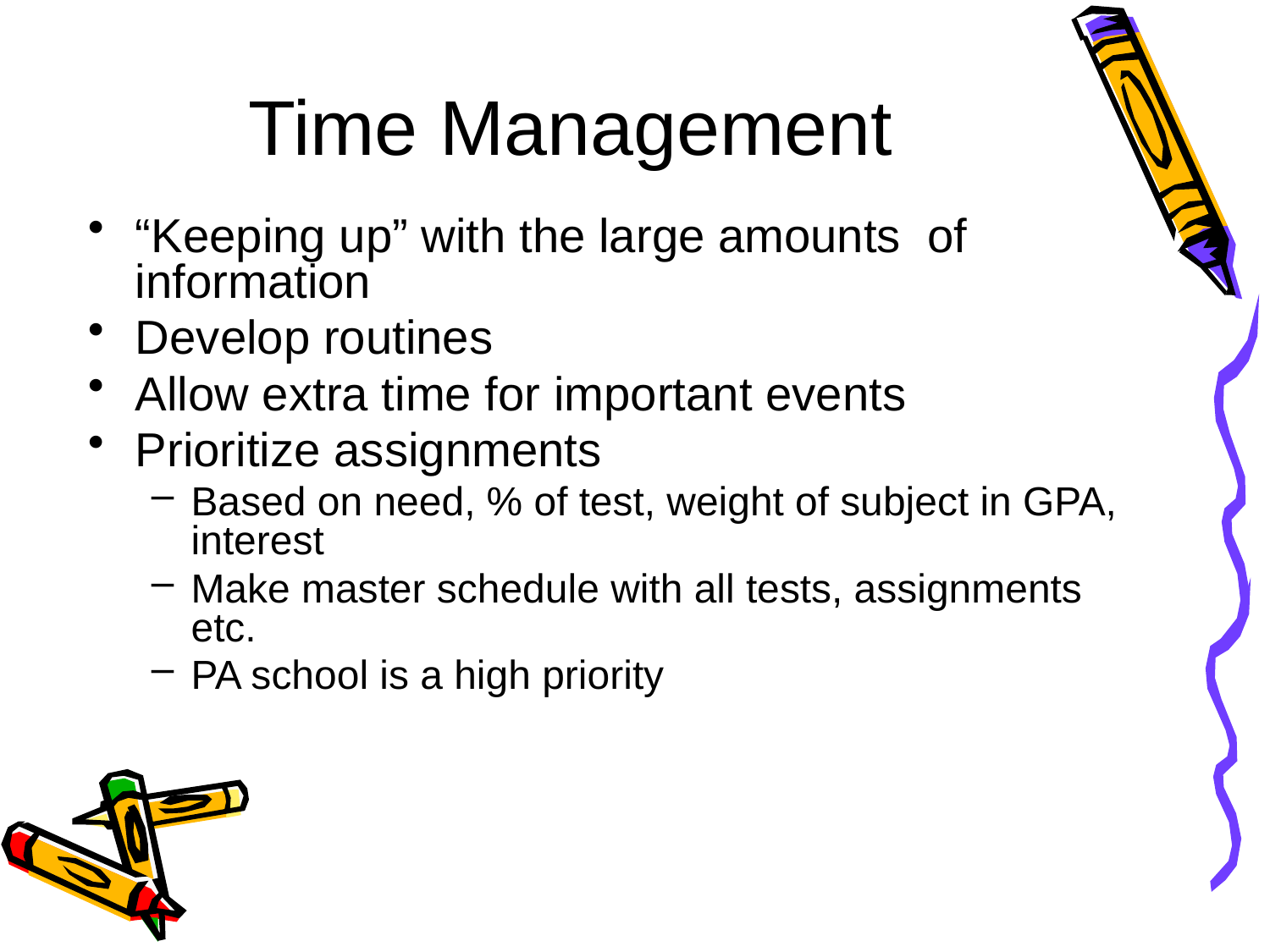

# Time Management
“Keeping up” with the large amounts  of information
Develop routines
Allow extra time for important events
Prioritize assignments
Based on need, % of test, weight of subject in GPA, interest
Make master schedule with all tests, assignments etc.
PA school is a high priority